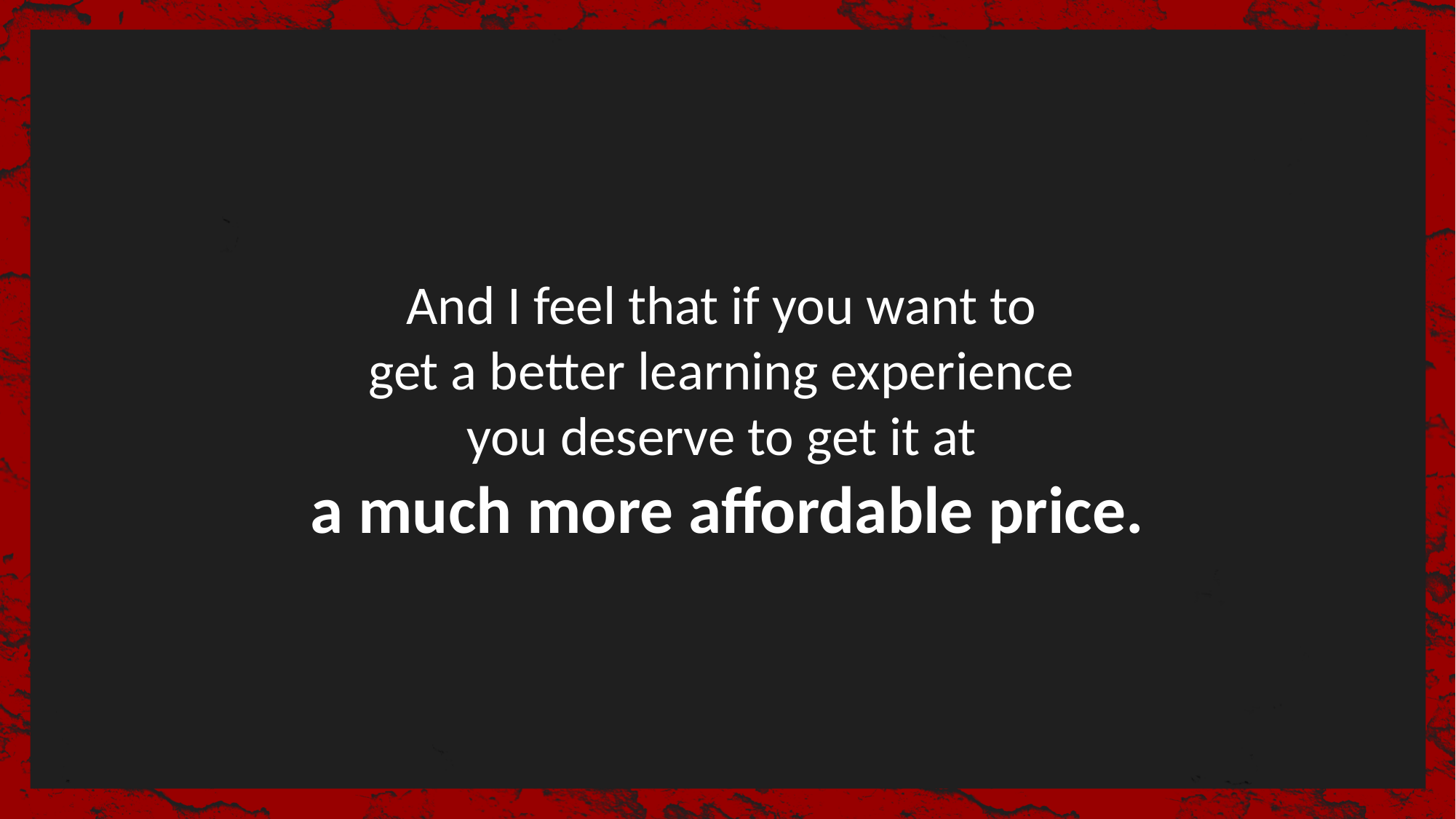

And I feel that if you want to
get a better learning experience
you deserve to get it at
a much more affordable price.